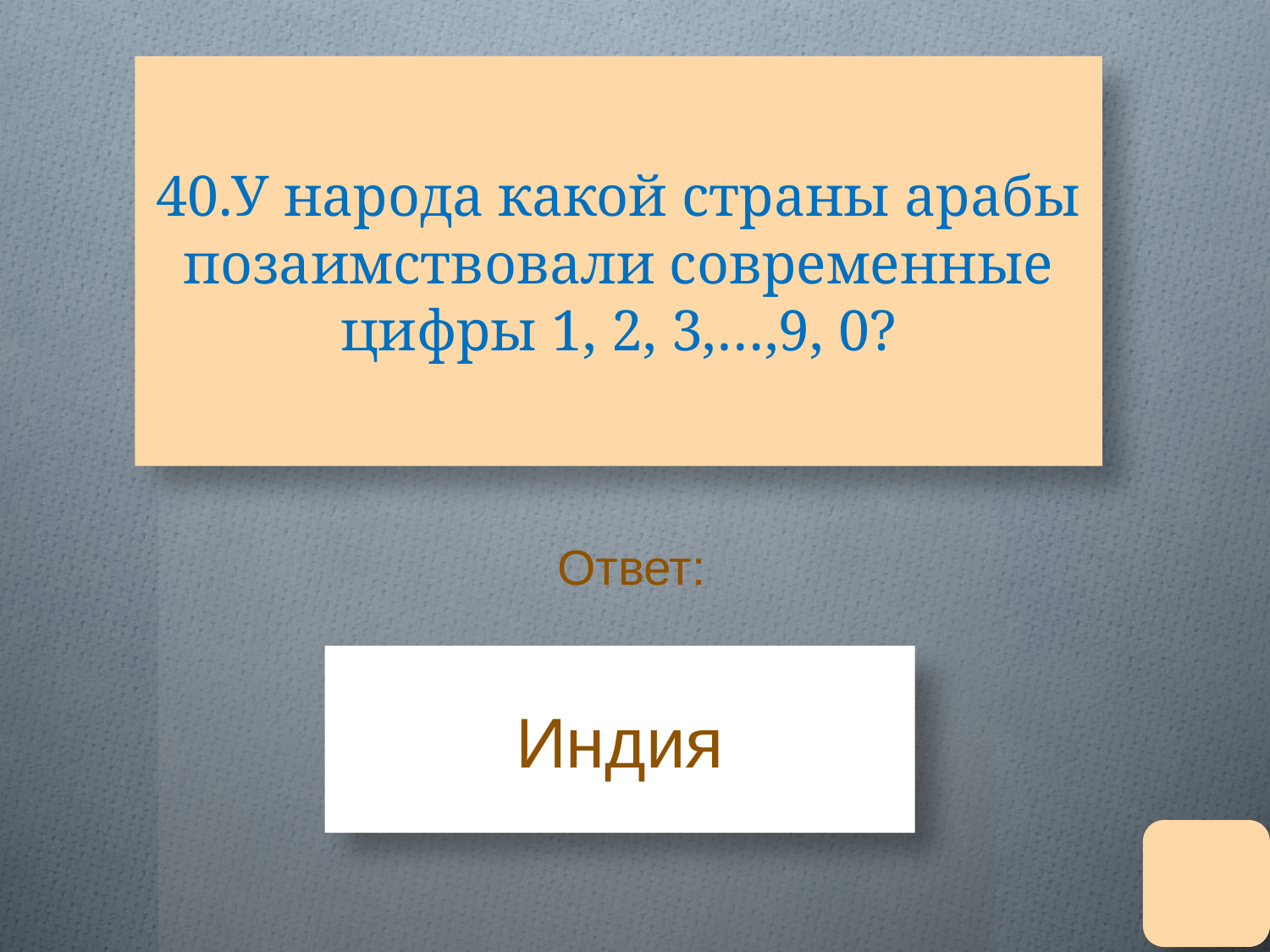

# 40.У народа какой страны арабы позаимствовали современные цифры 1, 2, 3,…,9, 0?
Ответ:
Индия